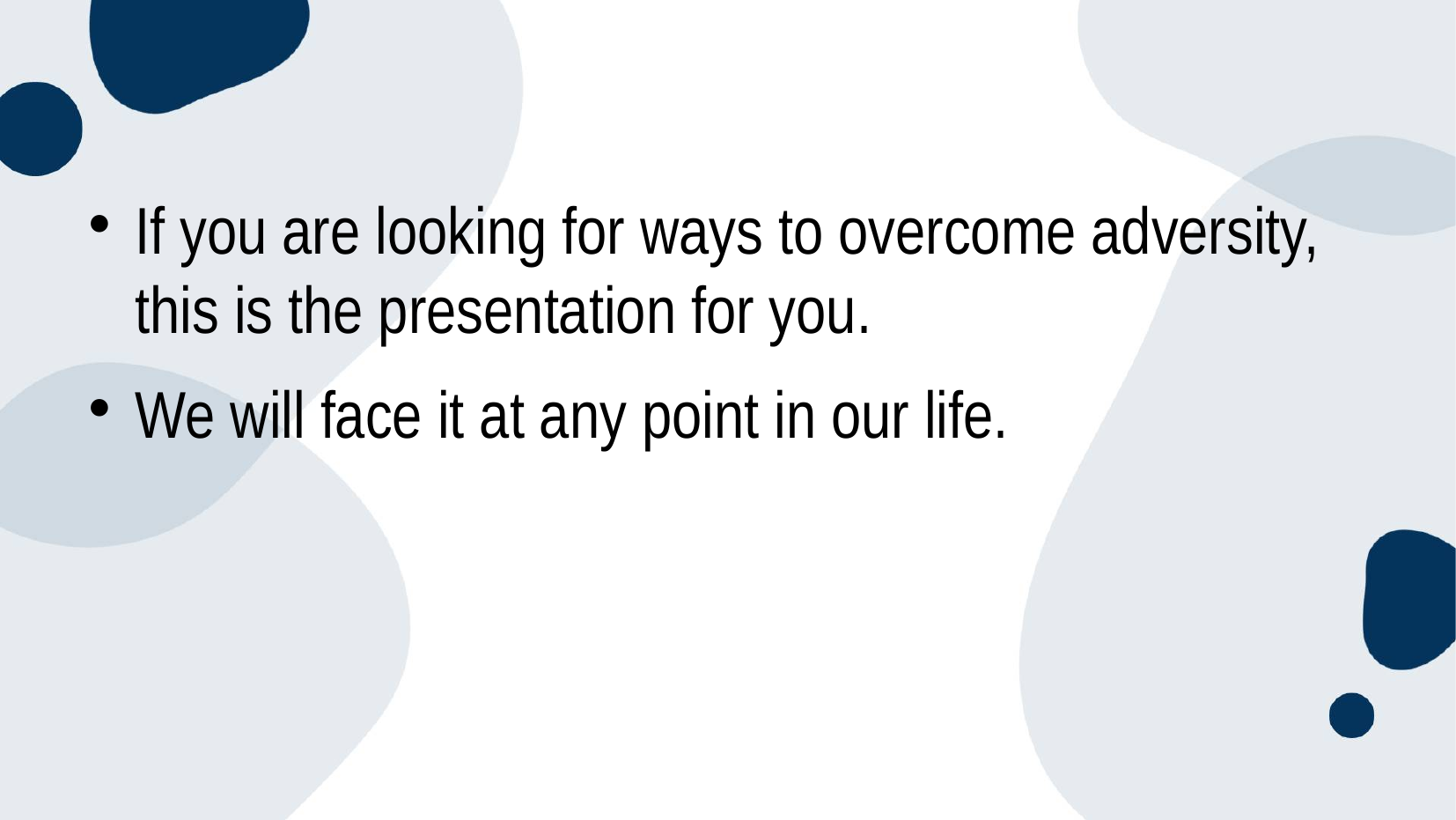

#
If you are looking for ways to overcome adversity, this is the presentation for you.
We will face it at any point in our life.